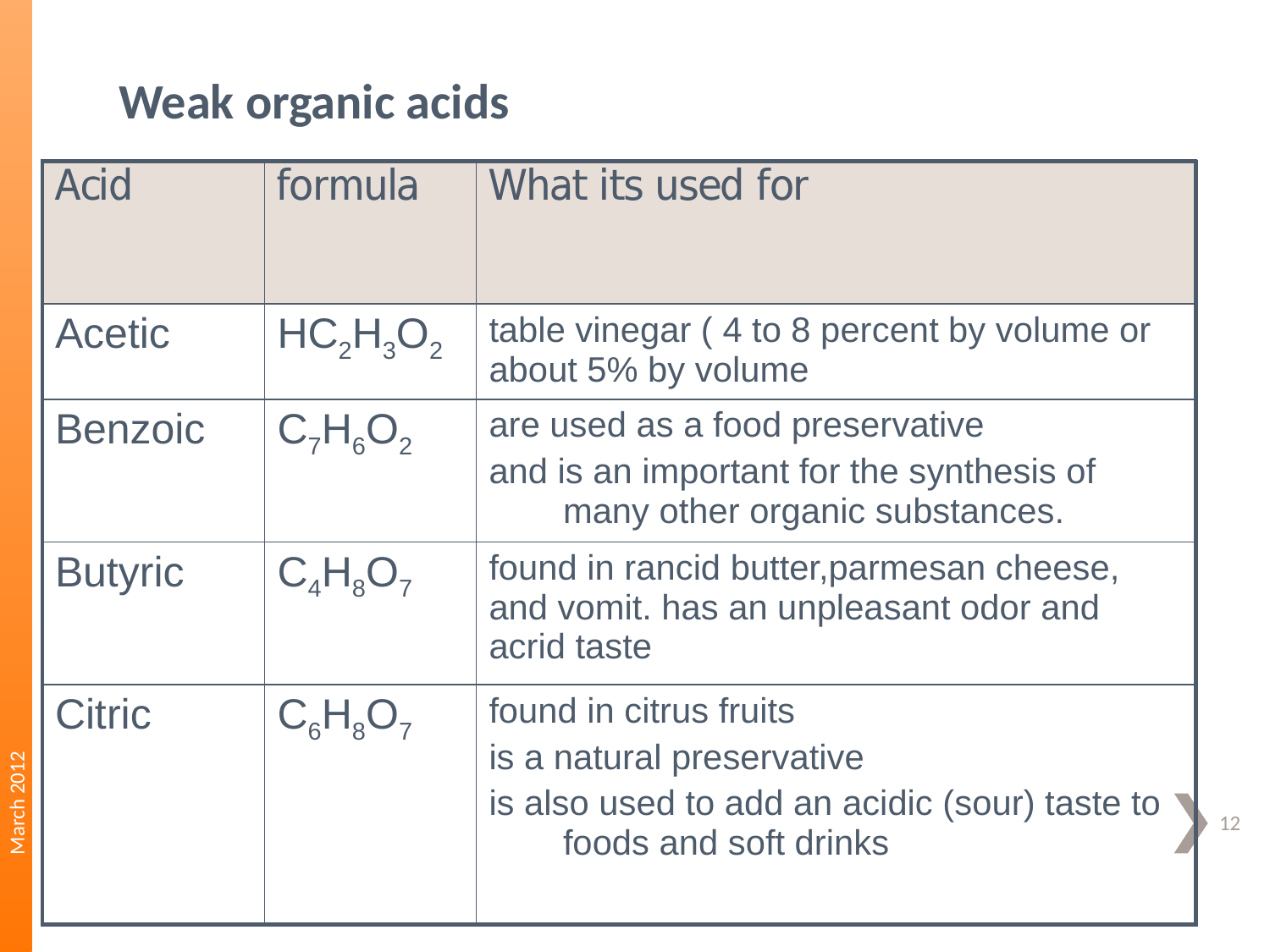

Weak organic acids

| Acid | formula | What its used for |
| --- | --- | --- |
| Acetic | HC2H3O2 | table vinegar ( 4 to 8 percent by volume or about 5% by volume |
| Benzoic | C7H6O2 | are used as a food preservative and is an important for the synthesis of many other organic substances. |
| Butyric | C4H8O7 | found in rancid butter,parmesan cheese, and vomit. has an unpleasant odor and acrid taste |
| Citric | C6H8O7 | found in citrus fruits is a natural preservative is also used to add an acidic (sour) taste to foods and soft drinks |
March 2012
#
12